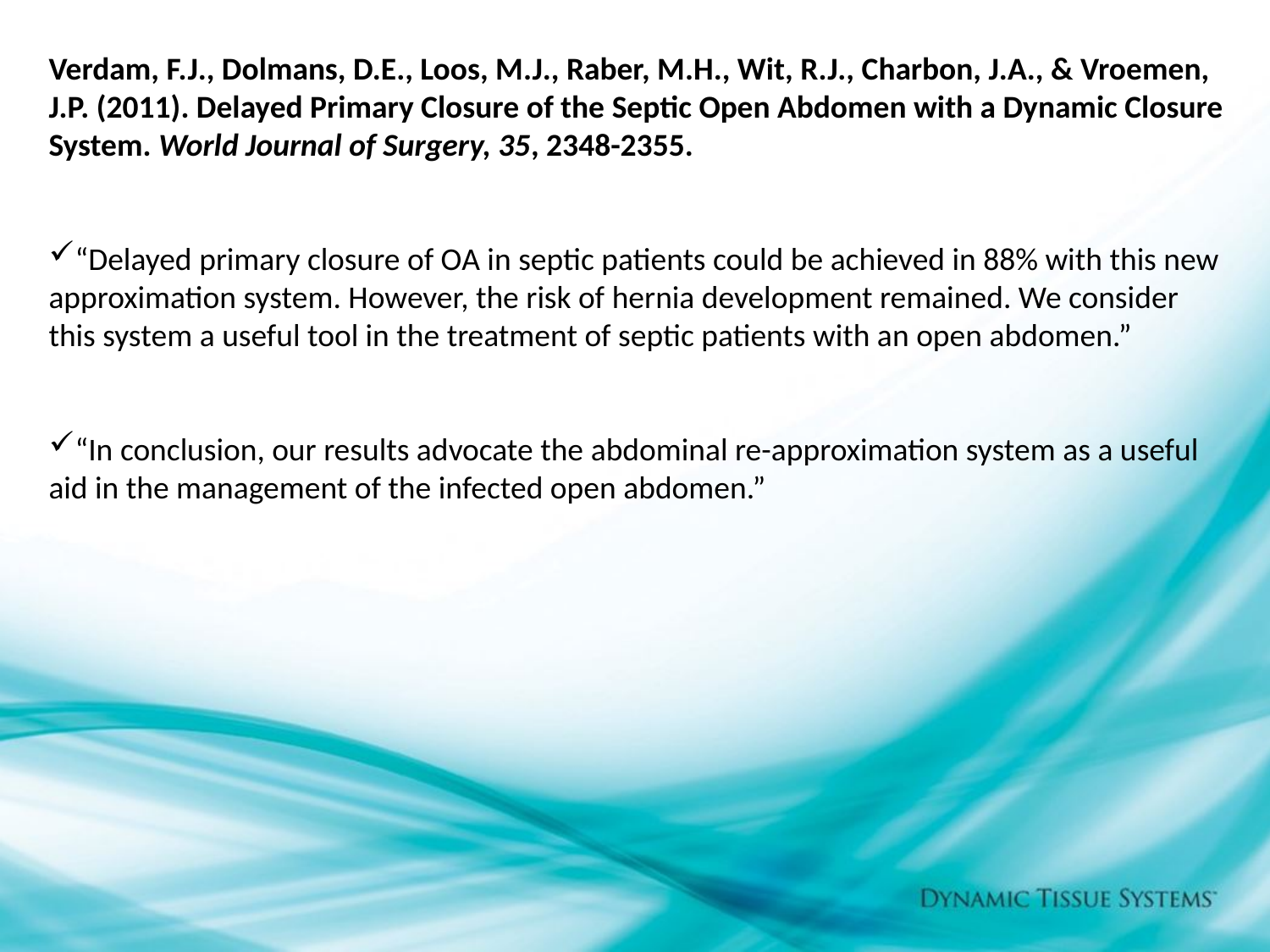

Verdam, F.J., Dolmans, D.E., Loos, M.J., Raber, M.H., Wit, R.J., Charbon, J.A., & Vroemen, J.P. (2011). Delayed Primary Closure of the Septic Open Abdomen with a Dynamic Closure System. World Journal of Surgery, 35, 2348-2355.

“Delayed primary closure of OA in septic patients could be achieved in 88% with this new approximation system. However, the risk of hernia development remained. We consider this system a useful tool in the treatment of septic patients with an open abdomen.”

“In conclusion, our results advocate the abdominal re-approximation system as a useful aid in the management of the infected open abdomen.”